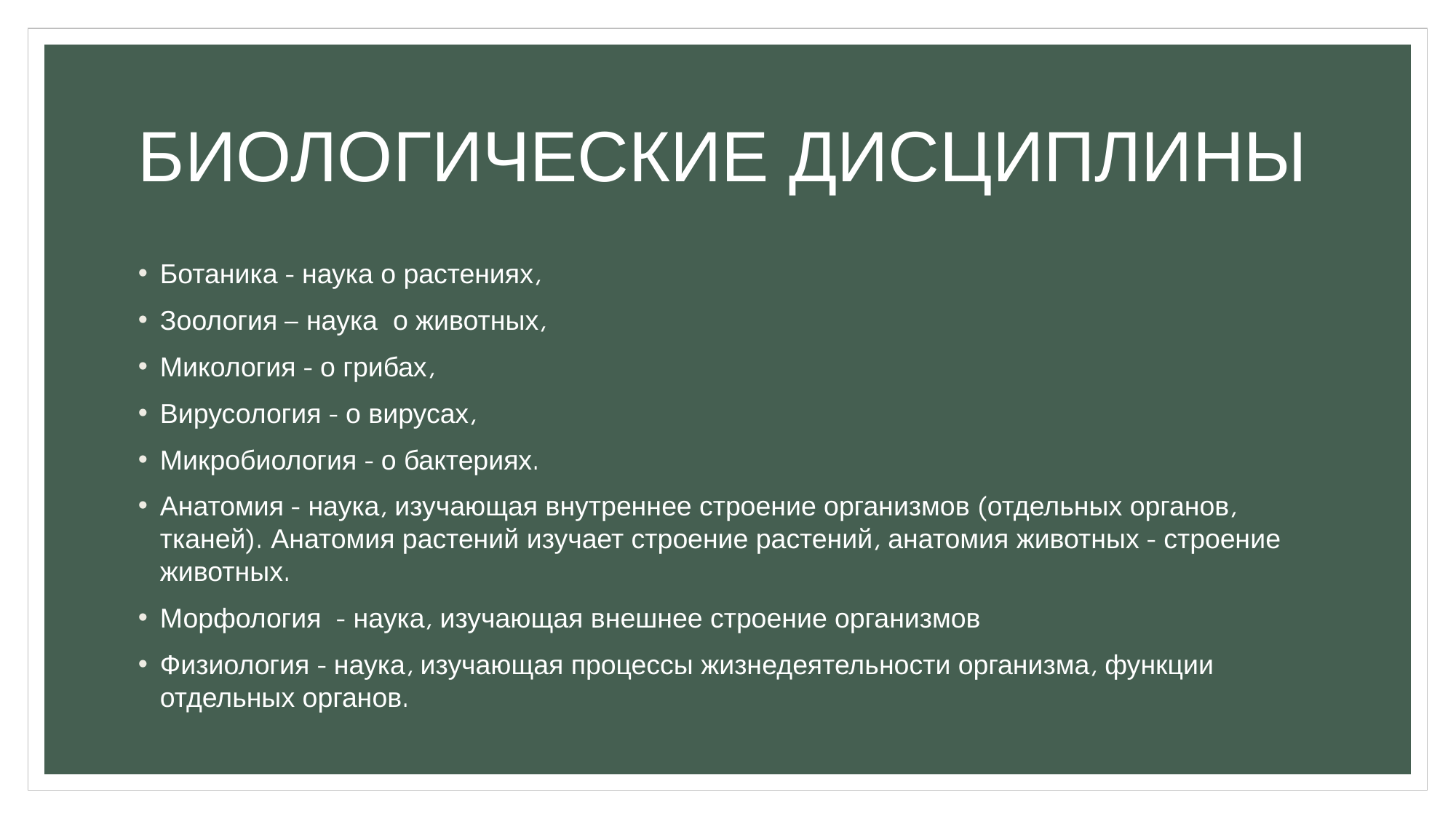

# БИОЛОГИЧЕСКИЕ ДИСЦИПЛИНЫ
Ботаника - наука о растениях,
Зоология – наука  о животных,
Микология - о грибах,
Вирусология - о вирусах,
Микробиология - о бактериях.
Анатомия - наука, изучающая внутреннее строение организмов (отдельных органов, тканей). Анатомия растений изучает строение растений, анатомия животных - строение животных.
Морфология  - наука, изучающая внешнее строение организмов
Физиология - наука, изучающая процессы жизнедеятельности организма, функции отдельных органов.